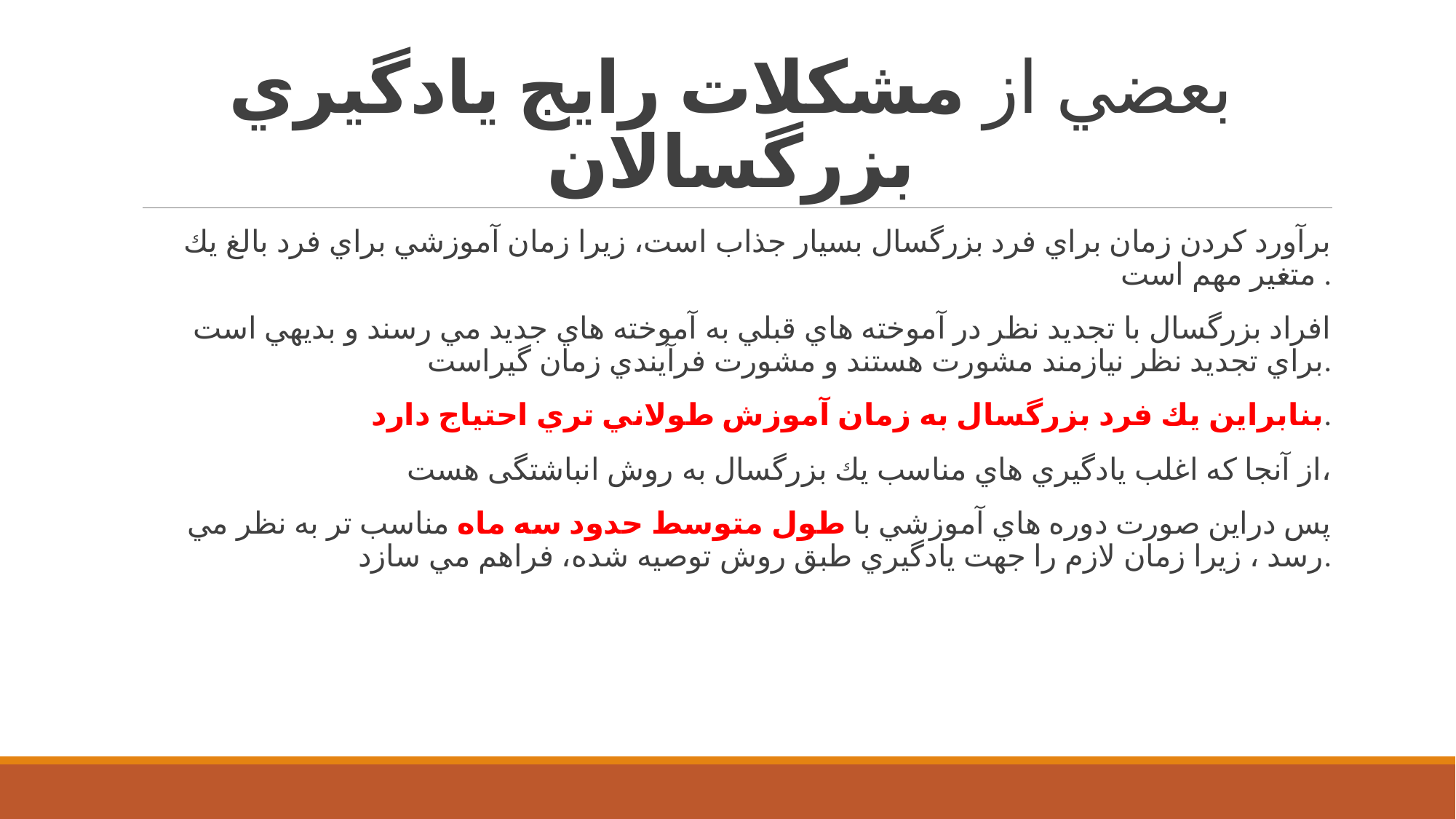

# بعضي از مشكلات رايج یادگيري بزرگسالان
برآورد كردن زمان براي فرد بزرگسال بسيار جذاب است، زيرا زمان آموزشي براي فرد بالغ يك متغير مهم است .
 افراد بزرگسال با تجديد نظر در آموخته هاي قبلي به آموخته هاي جديد مي رسند و بديهي است براي تجديد نظر نيازمند مشورت هستند و مشورت فرآيندي زمان گيراست.
 بنابراين يك فرد بزرگسال به زمان آموزش طولاني تري احتياج دارد.
از آنجا كه اغلب يادگيري هاي مناسب يك بزرگسال به روش انباشتگی هست،
پس دراين صورت دوره هاي آموزشي با طول متوسط حدود سه ماه مناسب تر به نظر مي رسد ، زيرا زمان لازم را جهت يادگيري طبق روش توصيه شده، فراهم مي سازد.